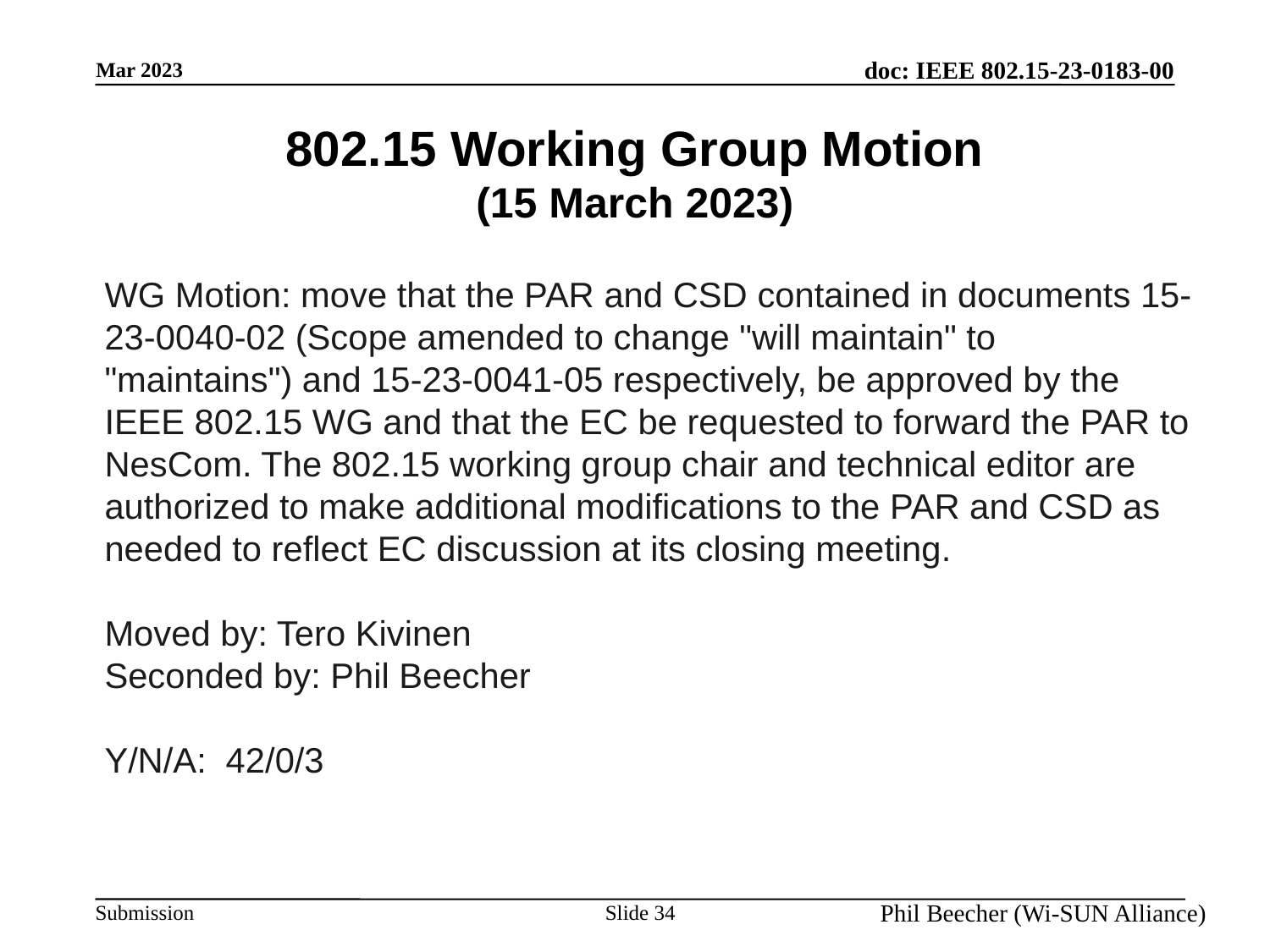

802.15 Working Group Motion
(15 March 2023)

WG Motion: move that the PAR and CSD contained in documents 15-23-0040-02 (Scope amended to change "will maintain" to "maintains") and 15-23-0041-05 respectively, be approved by the IEEE 802.15 WG and that the EC be requested to forward the PAR to NesCom. The 802.15 working group chair and technical editor are authorized to make additional modifications to the PAR and CSD as needed to reflect EC discussion at its closing meeting.
Moved by: Tero Kivinen
Seconded by: Phil Beecher

Y/N/A:  42/0/3

Slide 34